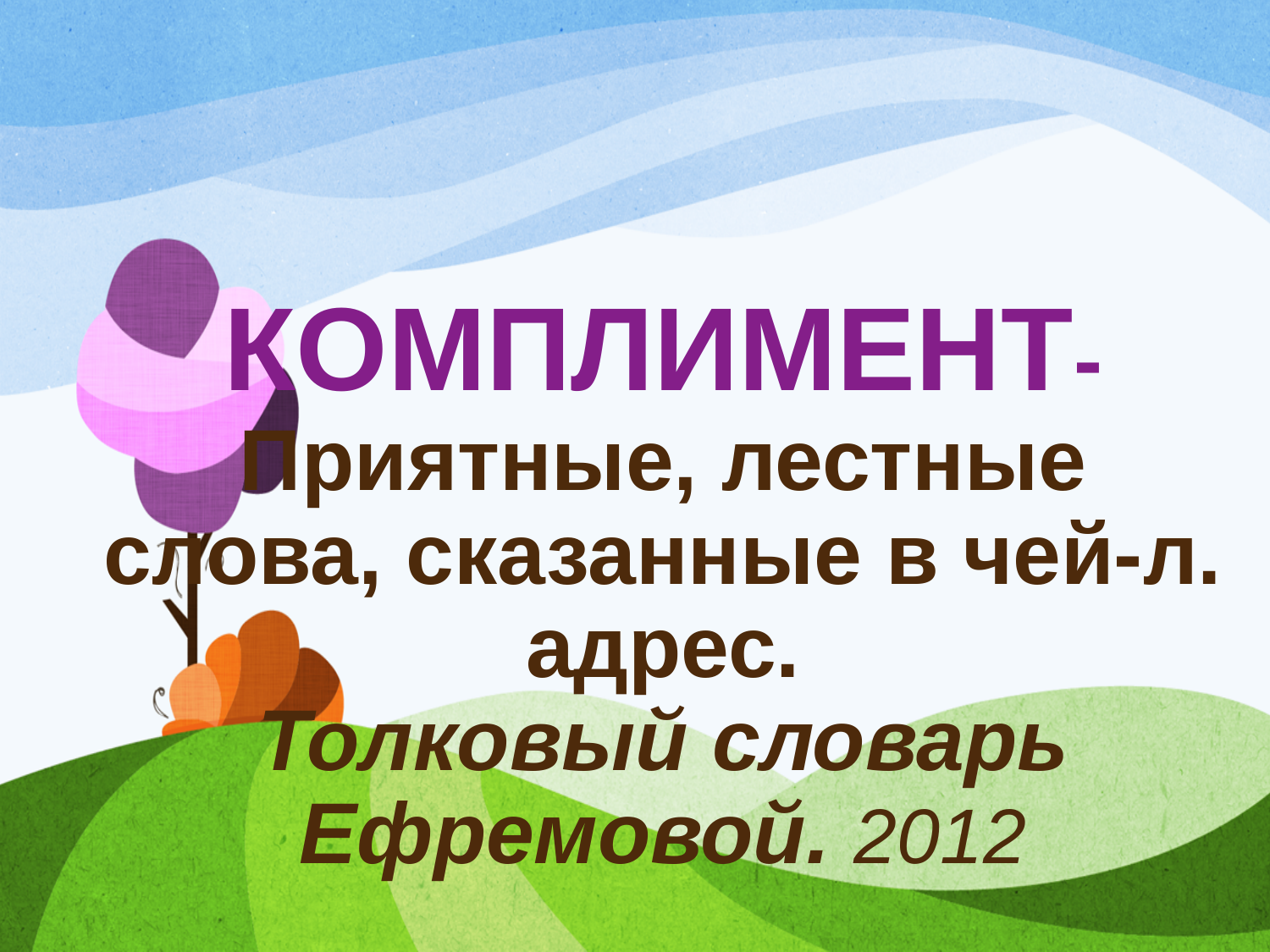

# КОМПЛИМЕНТ- Приятные, лестные слова, сказанные в чей-л. адрес. Толковый словарь Ефремовой. 2012